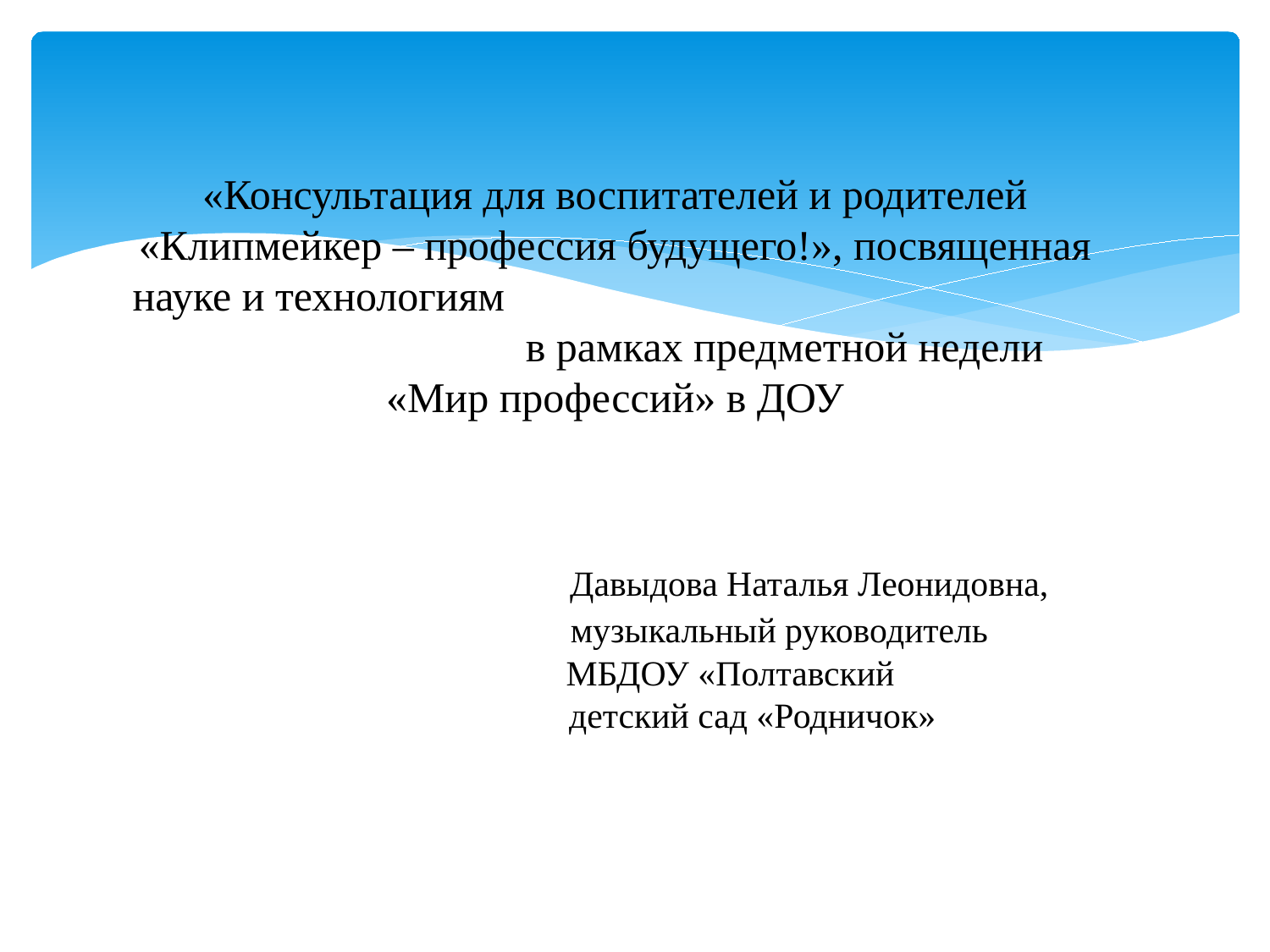

# «Консультация для воспитателей и родителей «Клипмейкер – профессия будущего!», посвященная науке и технологиям                                                                                         в рамках предметной недели «Мир профессий» в ДОУ Давыдова Наталья Леонидовна, музыкальный руководитель МБДОУ «Полтавский детский сад «Родничок»